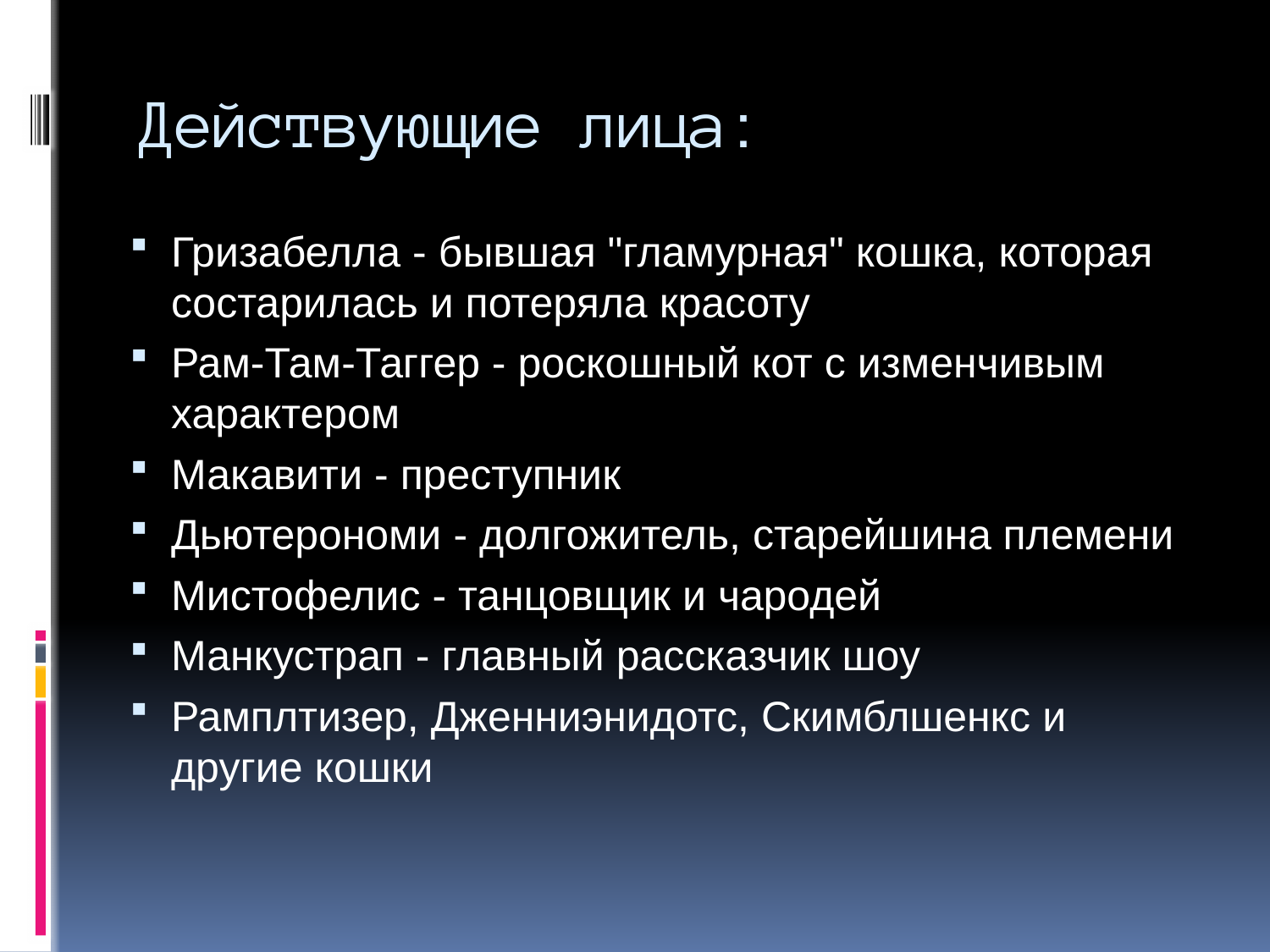

# Действующие лица:
Гризабелла - бывшая "гламурная" кошка, которая состарилась и потеряла красоту
Рам-Там-Таггер - роскошный кот с изменчивым характером
Макавити - преступник
Дьютерономи - долгожитель, старейшина племени
Мистофелис - танцовщик и чародей
Манкустрап - главный рассказчик шоу
Рамплтизер, Дженниэнидотс, Скимблшенкс и другие кошки